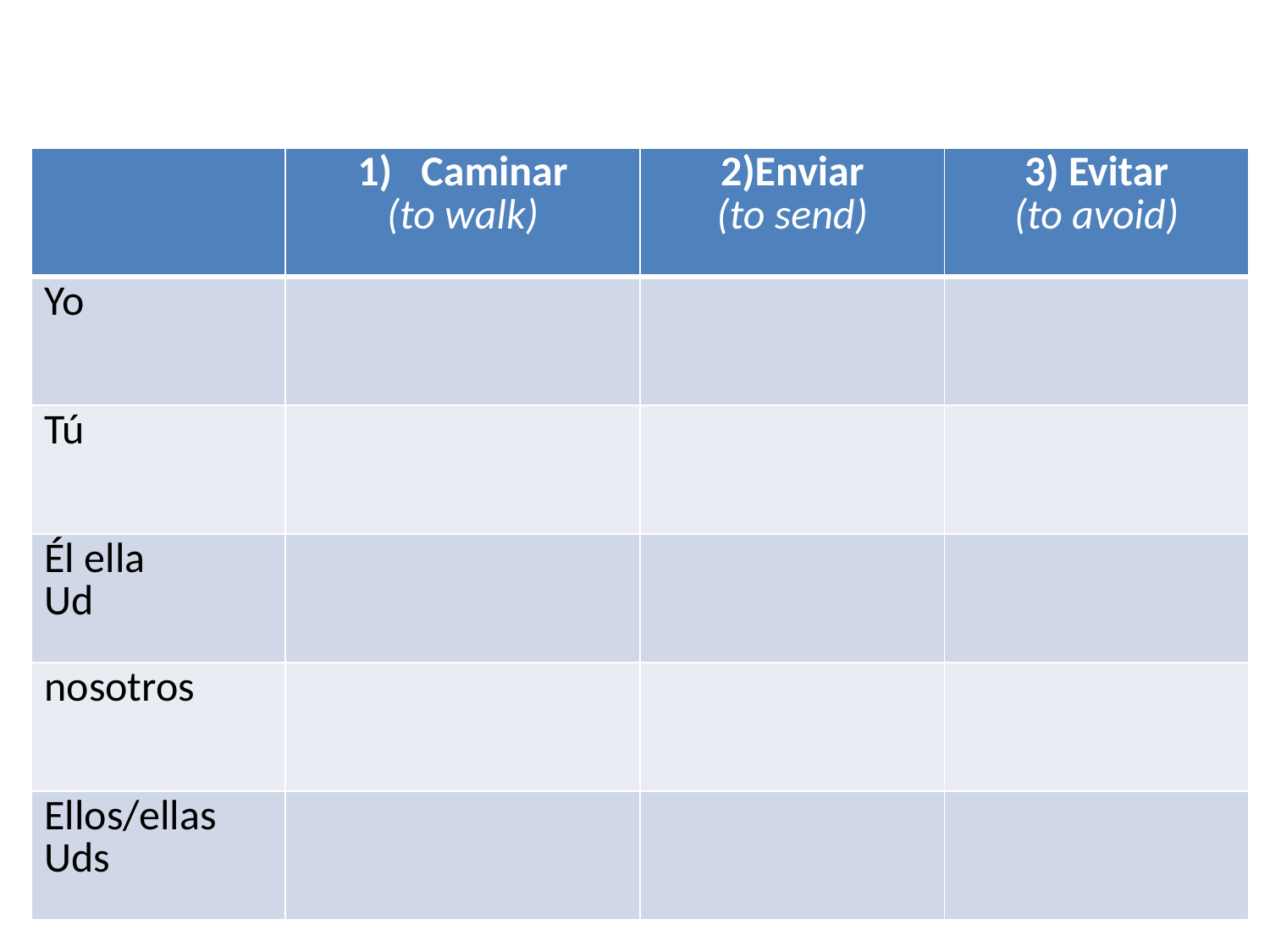

|  | Caminar (to walk) | 2)Enviar (to send) | 3) Evitar (to avoid) |
| --- | --- | --- | --- |
| Yo |  |  |  |
| Tú |  |  |  |
| Él ella Ud |  |  |  |
| nosotros |  |  |  |
| Ellos/ellas Uds |  |  |  |